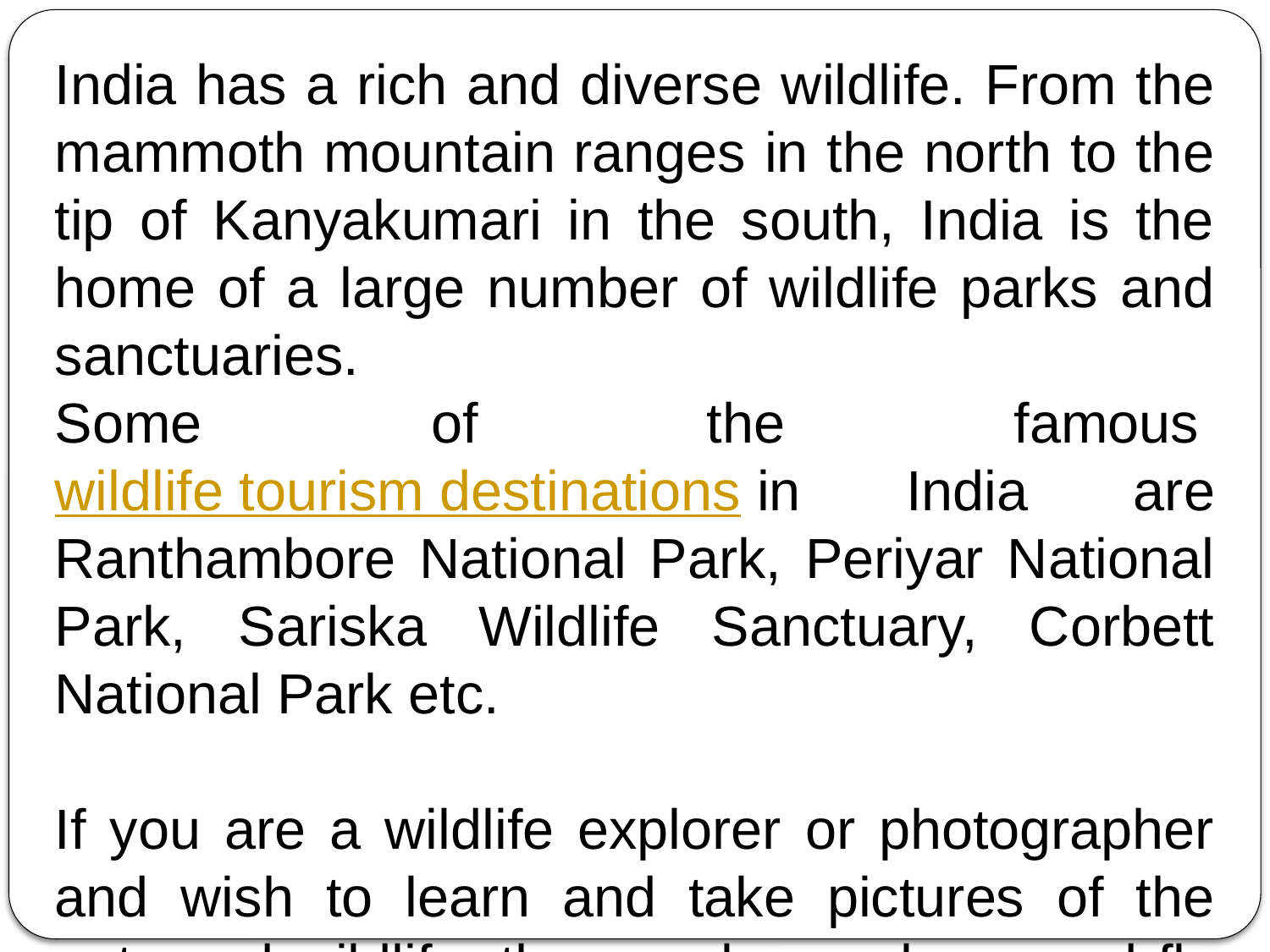

India has a rich and diverse wildlife. From the mammoth mountain ranges in the north to the tip of Kanyakumari in the south, India is the home of a large number of wildlife parks and sanctuaries.
Some of the famous wildlife tourism destinations in India are Ranthambore National Park, Periyar National Park, Sariska Wildlife Sanctuary, Corbett National Park etc.

If you are a wildlife explorer or photographer and wish to learn and take pictures of the untamed wildlife, then pack your bags and fly over to India. You can choose the right wildlife tourism package and begin your wildlife journey.